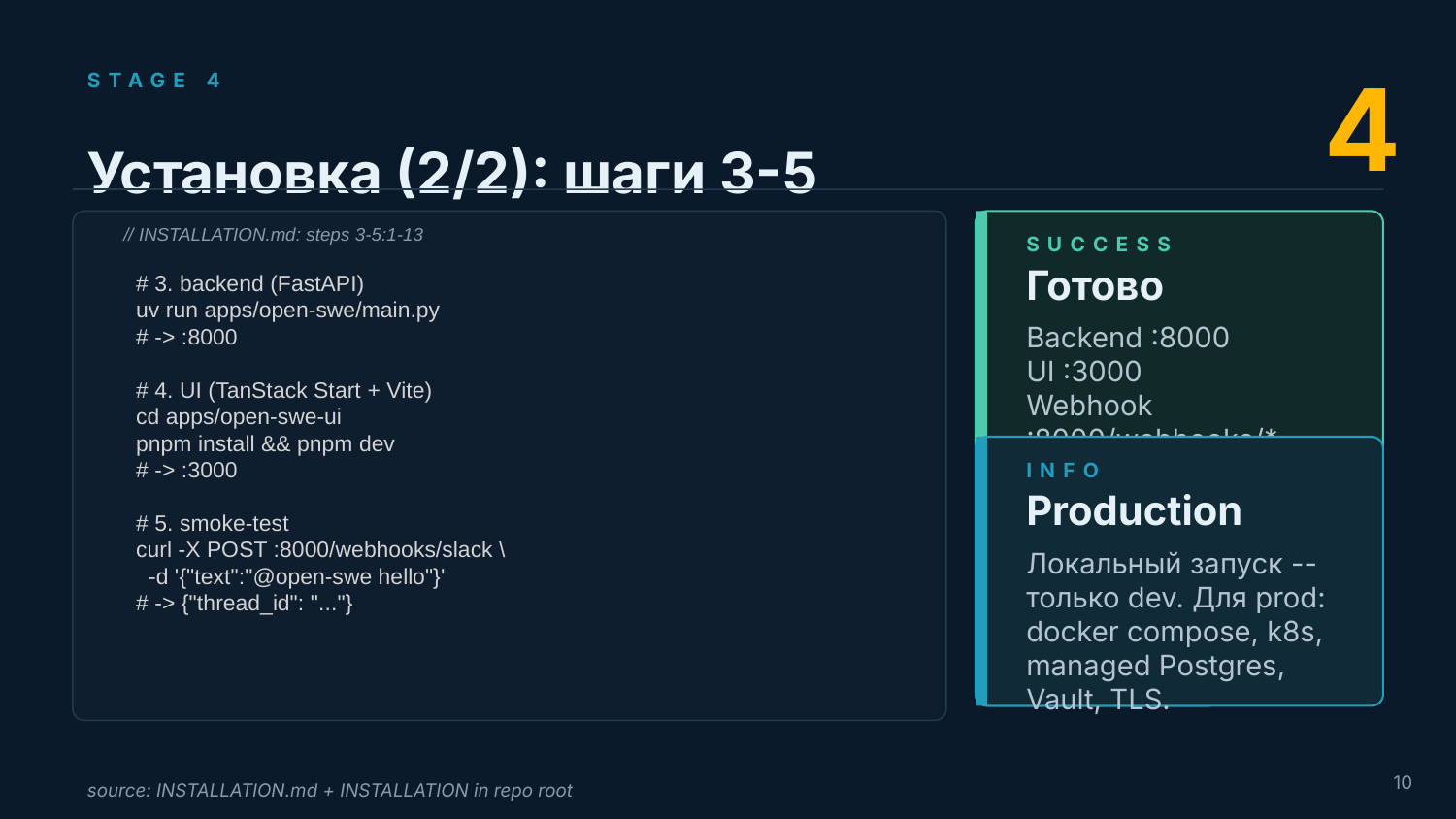

4
STAGE 4
Установка (2/2): шаги 3-5

// INSTALLATION.md: steps 3-5:1-13
SUCCESS
  # 3. backend (FastAPI)
  uv run apps/open-swe/main.py
  # -> :8000

  # 4. UI (TanStack Start + Vite)
  cd apps/open-swe-ui
  pnpm install && pnpm dev
  # -> :3000

  # 5. smoke-test
  curl -X POST :8000/webhooks/slack \
    -d '{"text":"@open-swe hello"}'
  # -> {"thread_id": "..."}

Готово
Backend :8000
UI :3000
Webhook :8000/webhooks/*

Можно слать @open-swe.

INFO
Production
Локальный запуск -- только dev. Для prod: docker compose, k8s, managed Postgres, Vault, TLS.
10
source: INSTALLATION.md + INSTALLATION in repo root